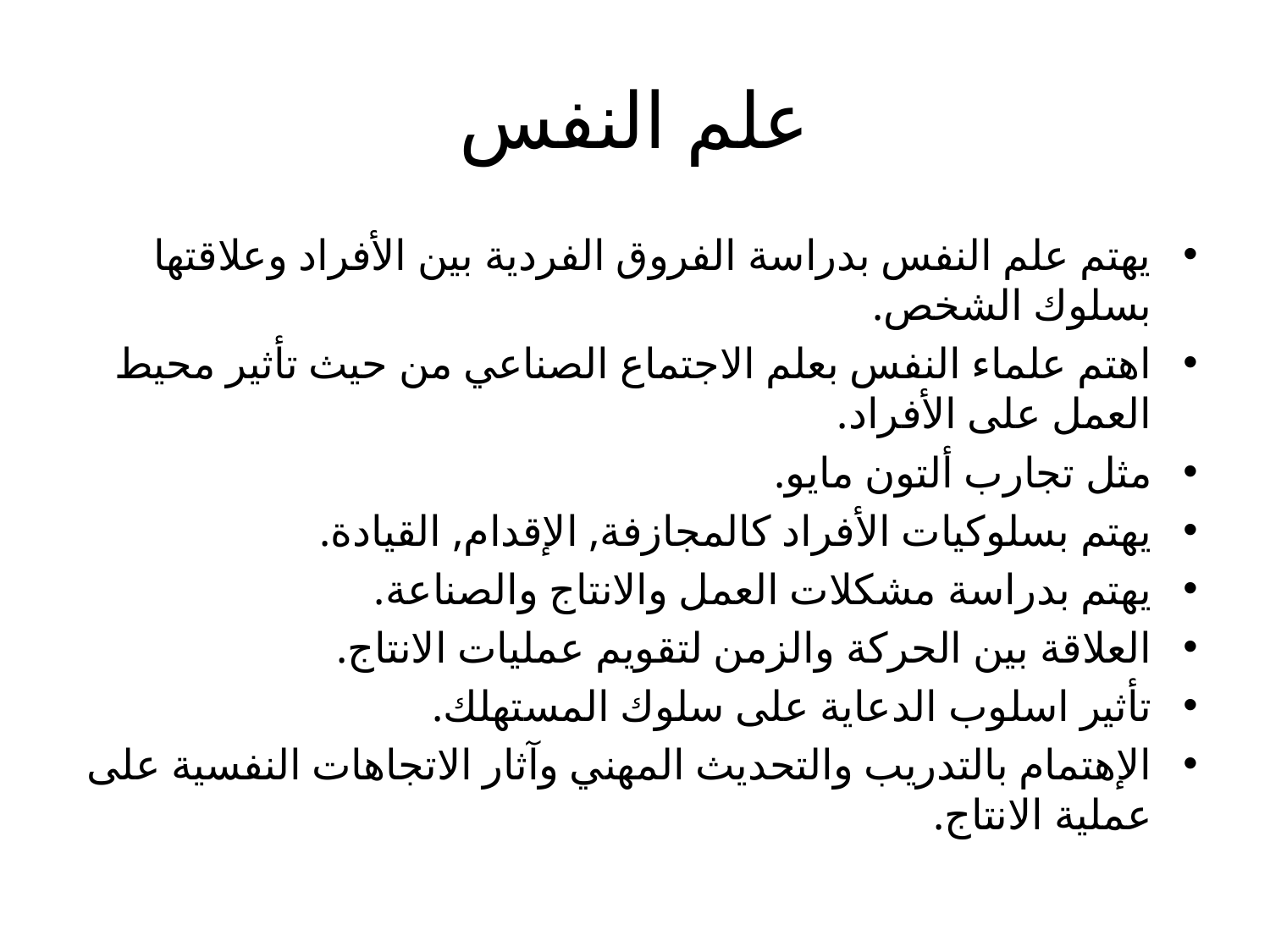

# علم النفس
يهتم علم النفس بدراسة الفروق الفردية بين الأفراد وعلاقتها بسلوك الشخص.
اهتم علماء النفس بعلم الاجتماع الصناعي من حيث تأثير محيط العمل على الأفراد.
مثل تجارب ألتون مايو.
يهتم بسلوكيات الأفراد كالمجازفة, الإقدام, القيادة.
يهتم بدراسة مشكلات العمل والانتاج والصناعة.
العلاقة بين الحركة والزمن لتقويم عمليات الانتاج.
تأثير اسلوب الدعاية على سلوك المستهلك.
الإهتمام بالتدريب والتحديث المهني وآثار الاتجاهات النفسية على عملية الانتاج.